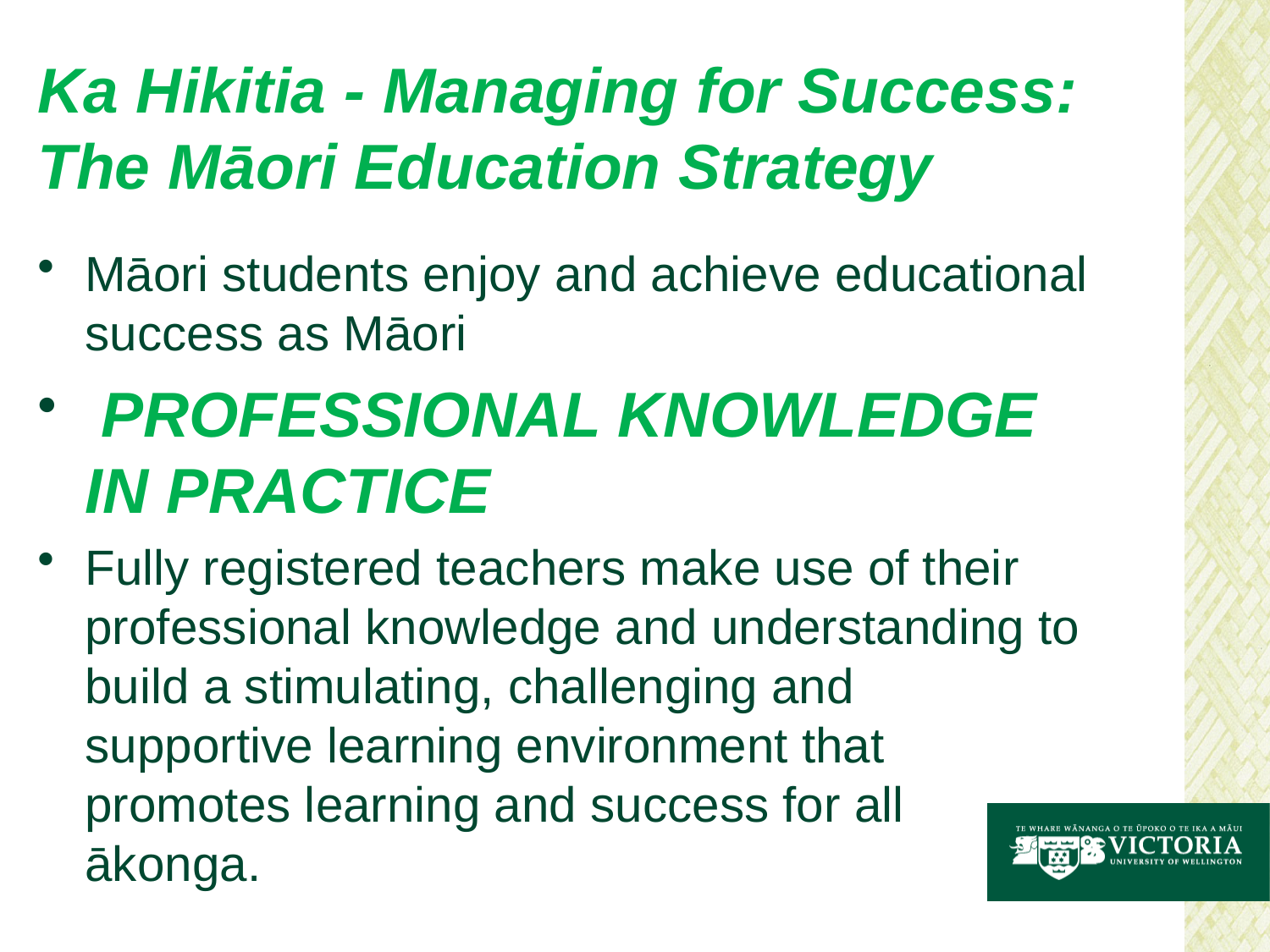

# Ka Hikitia - Managing for Success: The Māori Education Strategy
Māori students enjoy and achieve educational success as Māori
 Professional knowledge in practice
Fully registered teachers make use of their professional knowledge and understanding to build a stimulating, challenging and supportive learning environment that promotes learning and success for all ākonga.